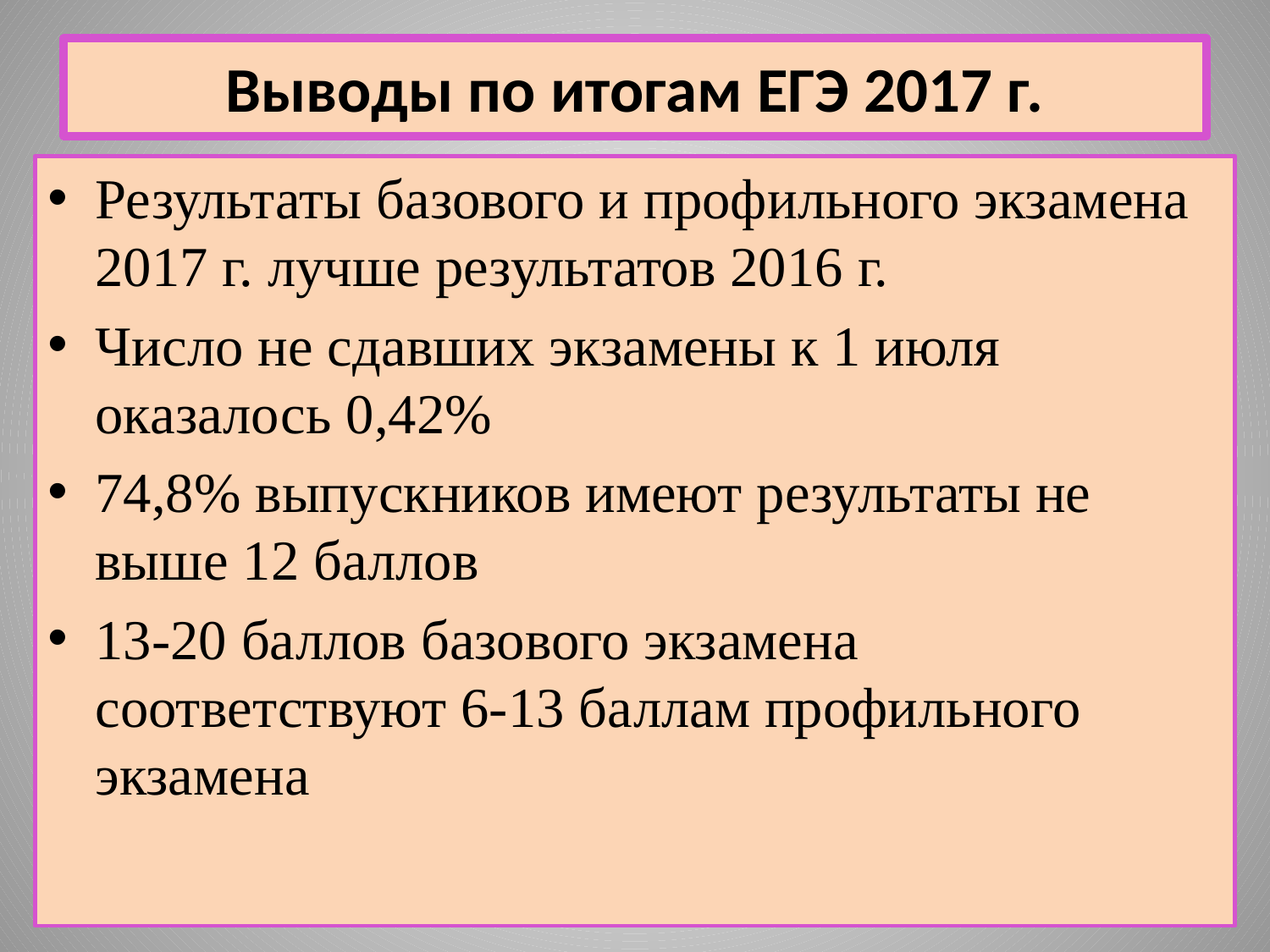

# Выводы по итогам ЕГЭ 2017 г.
Результаты базового и профильного экзамена 2017 г. лучше результатов 2016 г.
Число не сдавших экзамены к 1 июля оказалось 0,42%
74,8% выпускников имеют результаты не выше 12 баллов
13-20 баллов базового экзамена соответствуют 6-13 баллам профильного экзамена